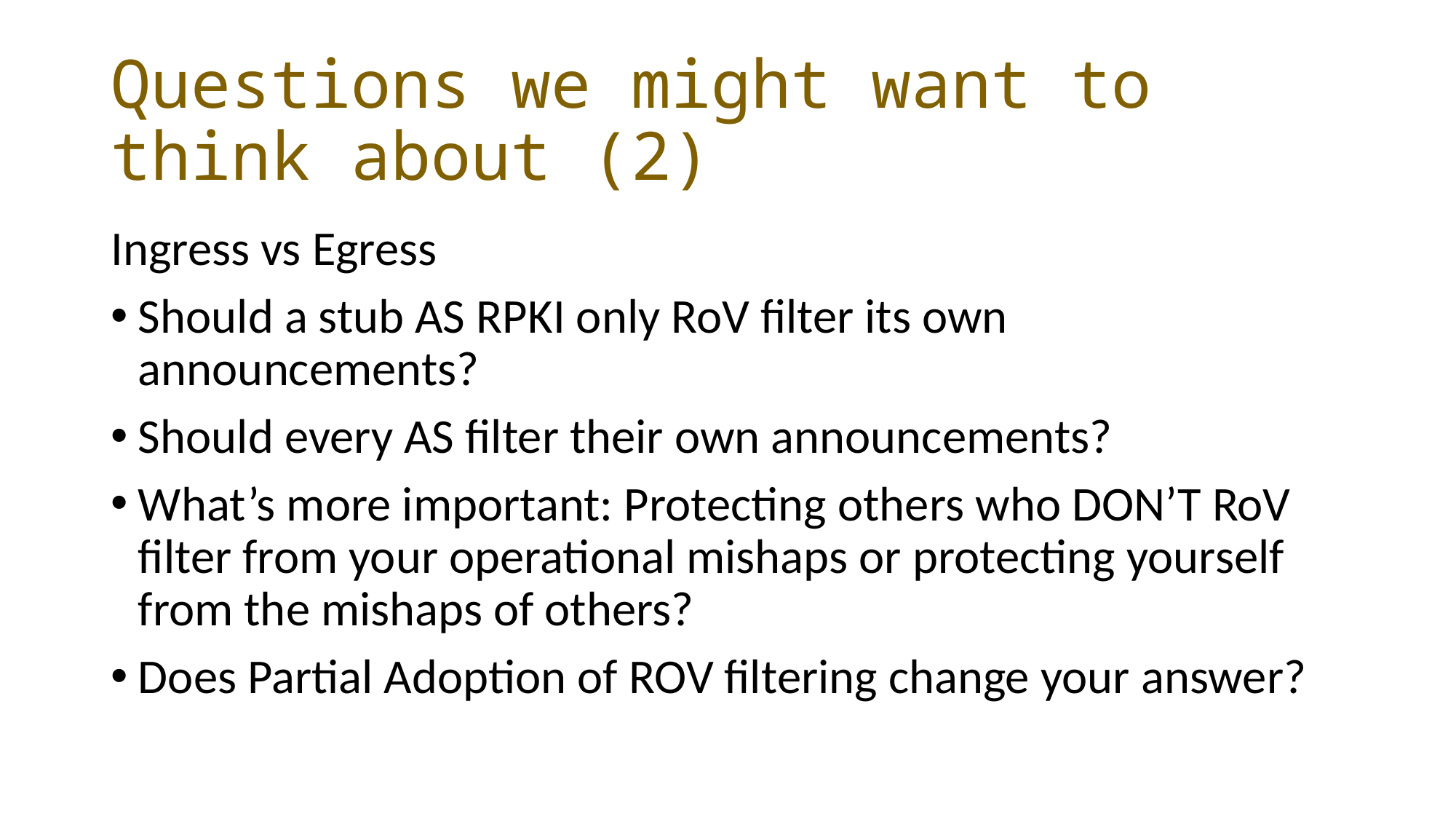

# Questions we might want to think about (2)
Ingress vs Egress
Should a stub AS RPKI only RoV filter its own announcements?
Should every AS filter their own announcements?
What’s more important: Protecting others who DON’T RoV filter from your operational mishaps or protecting yourself from the mishaps of others?
Does Partial Adoption of ROV filtering change your answer?